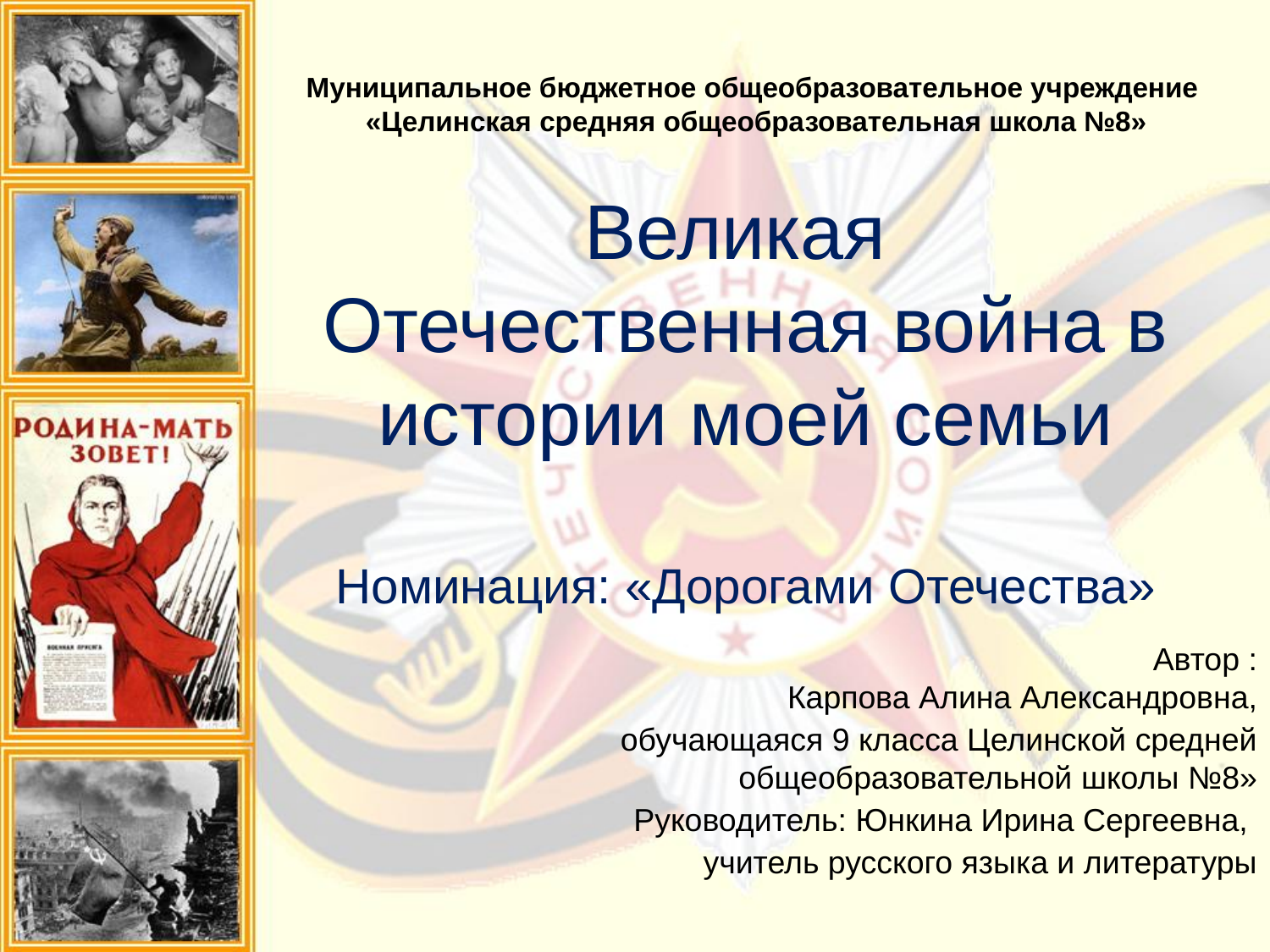

Муниципальное бюджетное общеобразовательное учреждение
«Целинская средняя общеобразовательная школа №8»

# Великая Отечественная война в истории моей семьи Номинация: «Дорогами Отечества»

Автор :
Карпова Алина Александровна,
обучающаяся 9 класса Целинской средней общеобразовательной школы №8»
Руководитель: Юнкина Ирина Сергеевна,
учитель русского языка и литературы